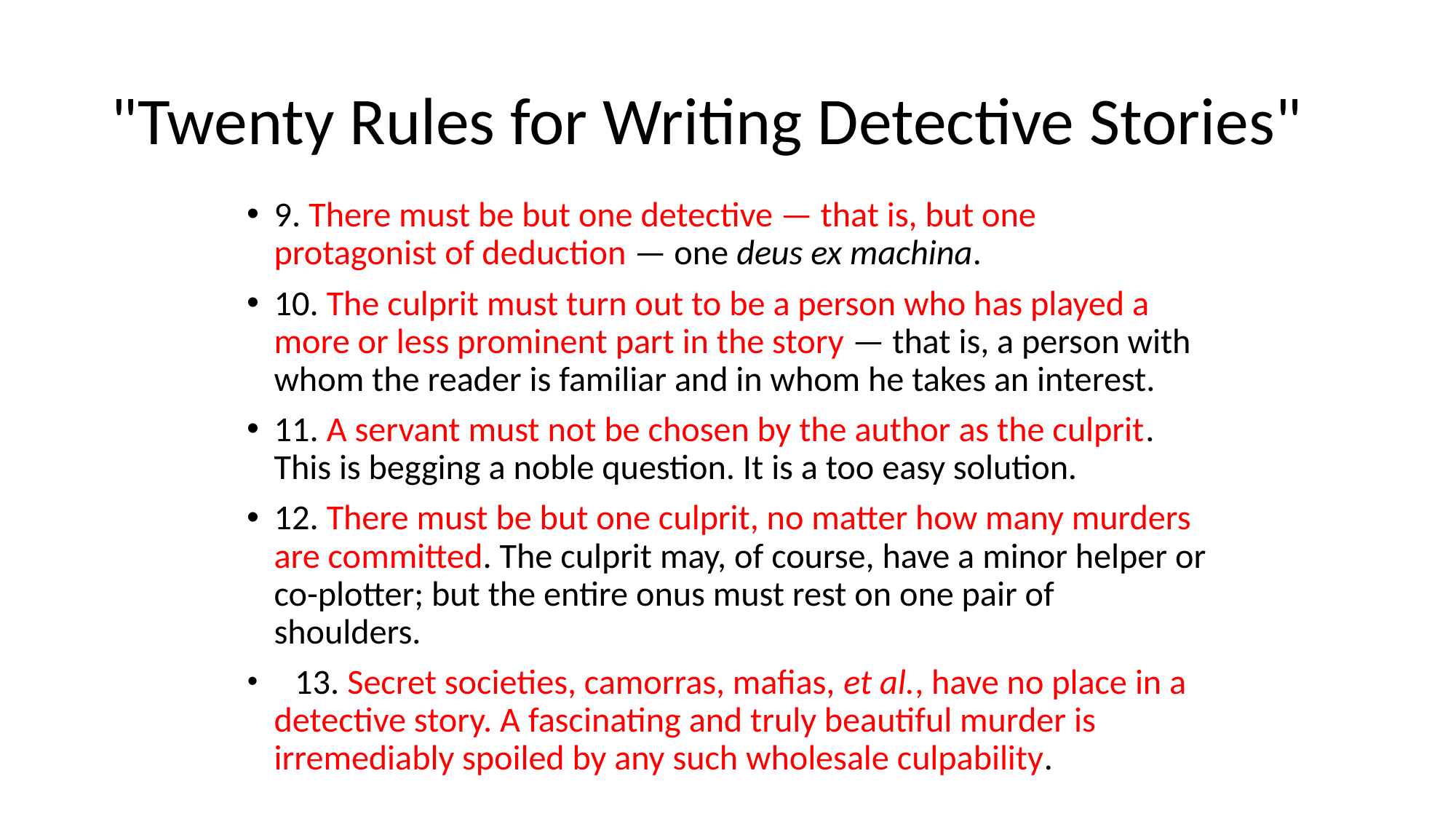

# "Twenty Rules for Writing Detective Stories"
9. There must be but one detective — that is, but one protagonist of deduction — one deus ex machina.
10. The culprit must turn out to be a person who has played a more or less prominent part in the story — that is, a person with whom the reader is familiar and in whom he takes an interest.
11. A servant must not be chosen by the author as the culprit. This is begging a noble question. It is a too easy solution.
12. There must be but one culprit, no matter how many murders are committed. The culprit may, of course, have a minor helper or co-plotter; but the entire onus must rest on one pair of shoulders.
   13. Secret societies, camorras, mafias, et al., have no place in a detective story. A fascinating and truly beautiful murder is irremediably spoiled by any such wholesale culpability.